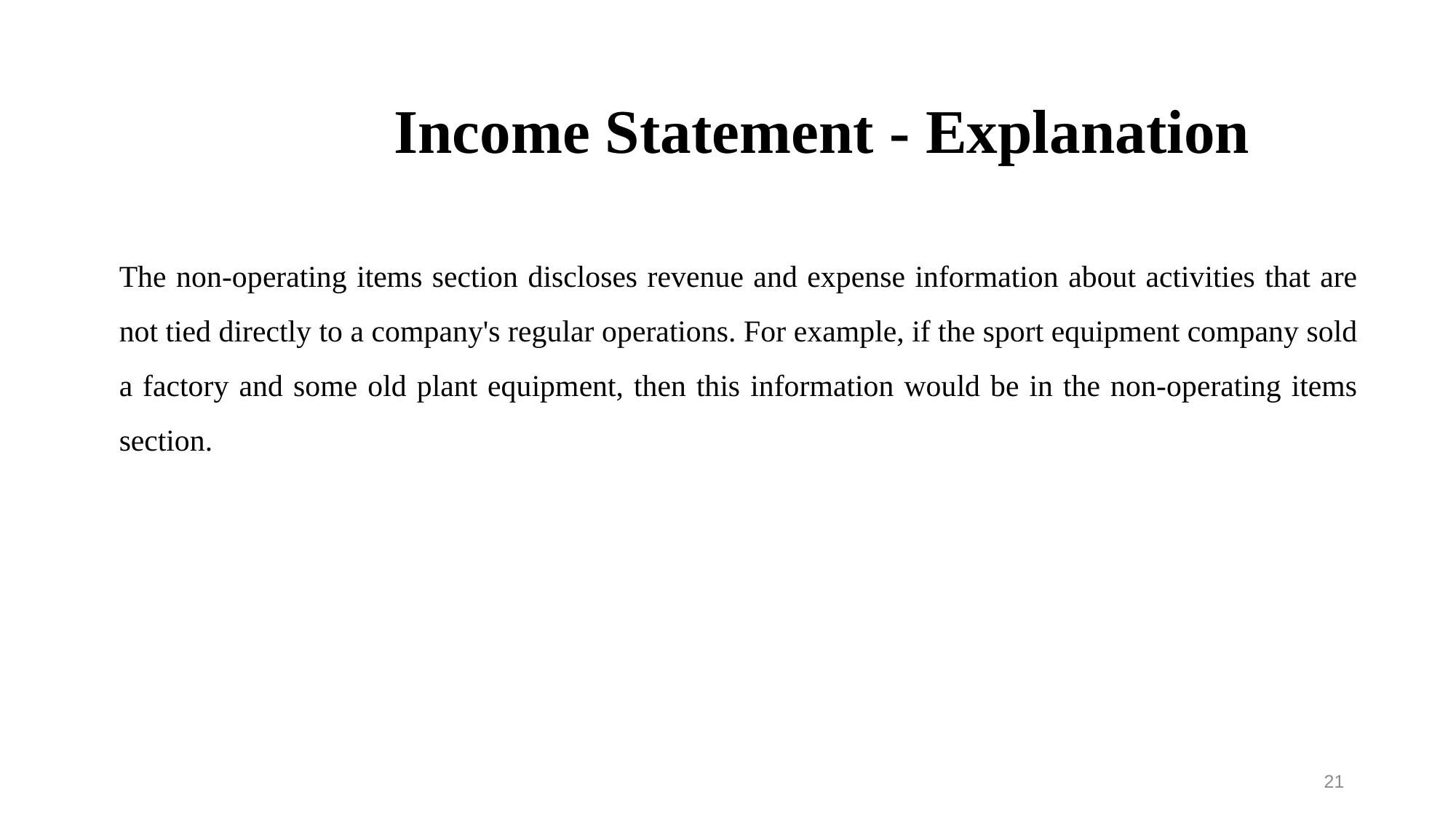

# Income Statement - Explanation
The non-operating items section discloses revenue and expense information about activities that are not tied directly to a company's regular operations. For example, if the sport equipment company sold a factory and some old plant equipment, then this information would be in the non-operating items section.

21